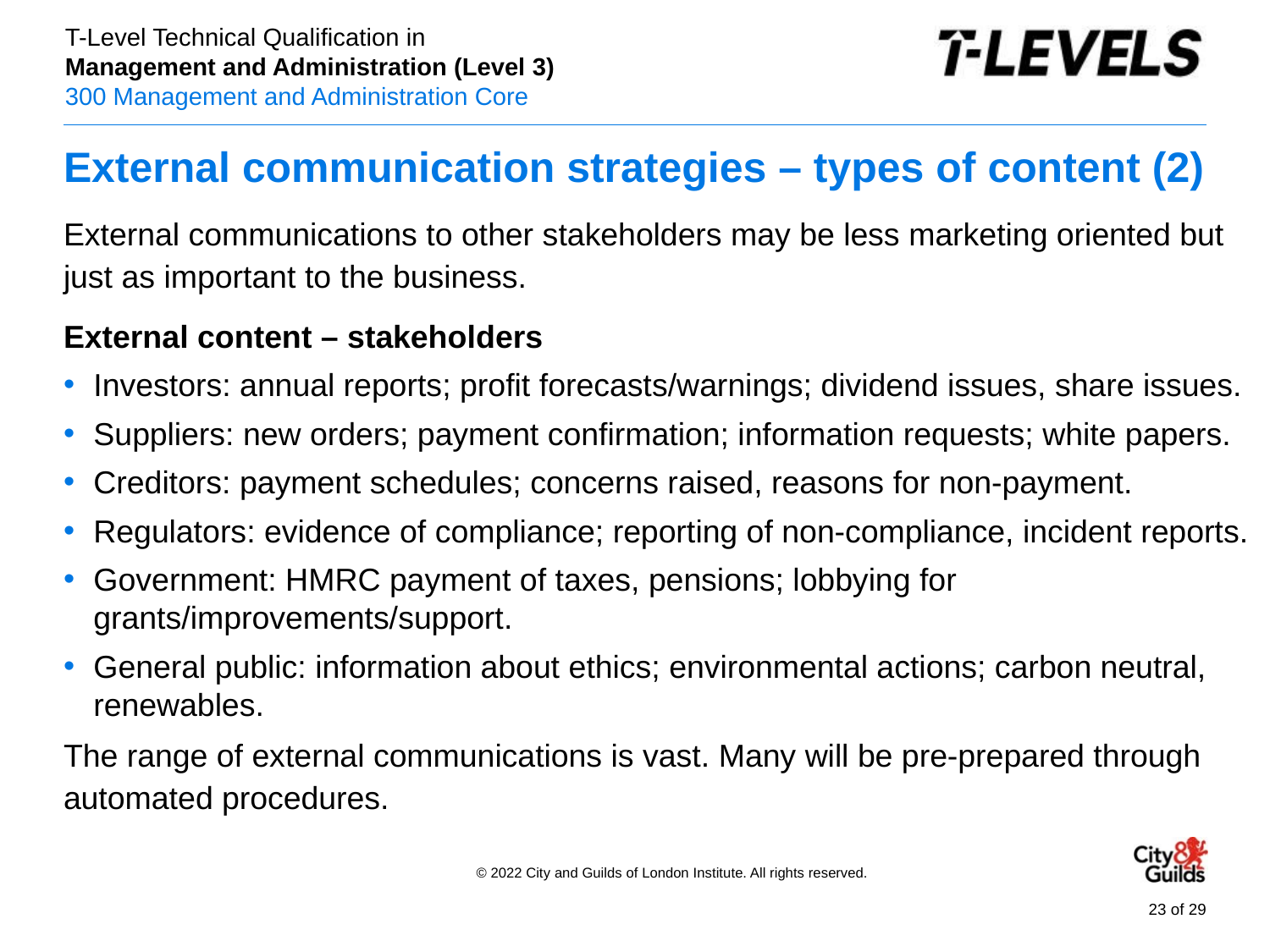

# External communication strategies – types of content (2)
External communications to other stakeholders may be less marketing oriented but just as important to the business.
External content – stakeholders
Investors: annual reports; profit forecasts/warnings; dividend issues, share issues.
Suppliers: new orders; payment confirmation; information requests; white papers.
Creditors: payment schedules; concerns raised, reasons for non-payment.
Regulators: evidence of compliance; reporting of non-compliance, incident reports.
Government: HMRC payment of taxes, pensions; lobbying for grants/improvements/support.
General public: information about ethics; environmental actions; carbon neutral, renewables.
The range of external communications is vast. Many will be pre-prepared through automated procedures.